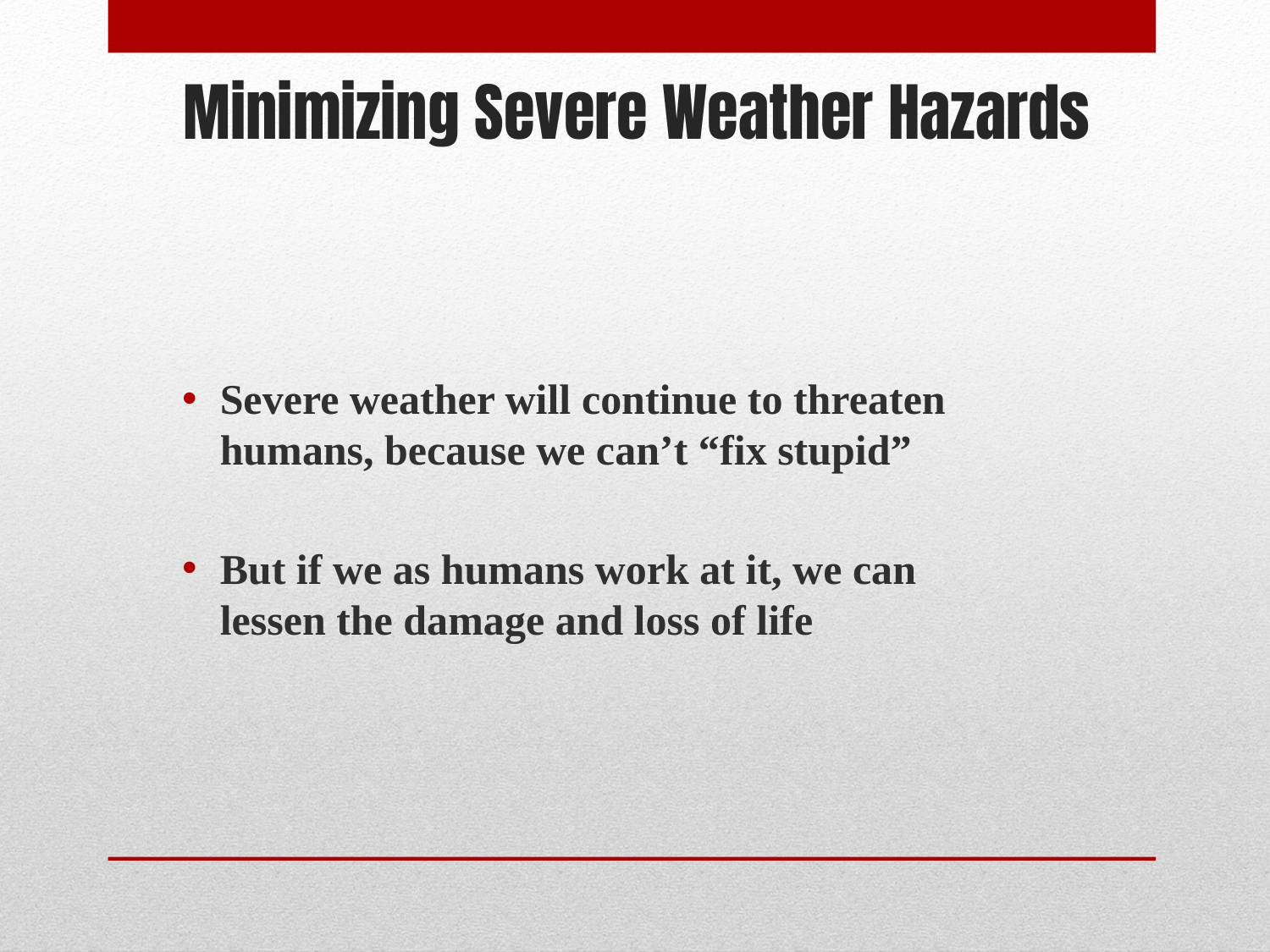

Minimizing Severe Weather Hazards
Severe weather will continue to threaten humans, because we can’t “fix stupid”

But if we as humans work at it, we can lessen the damage and loss of life